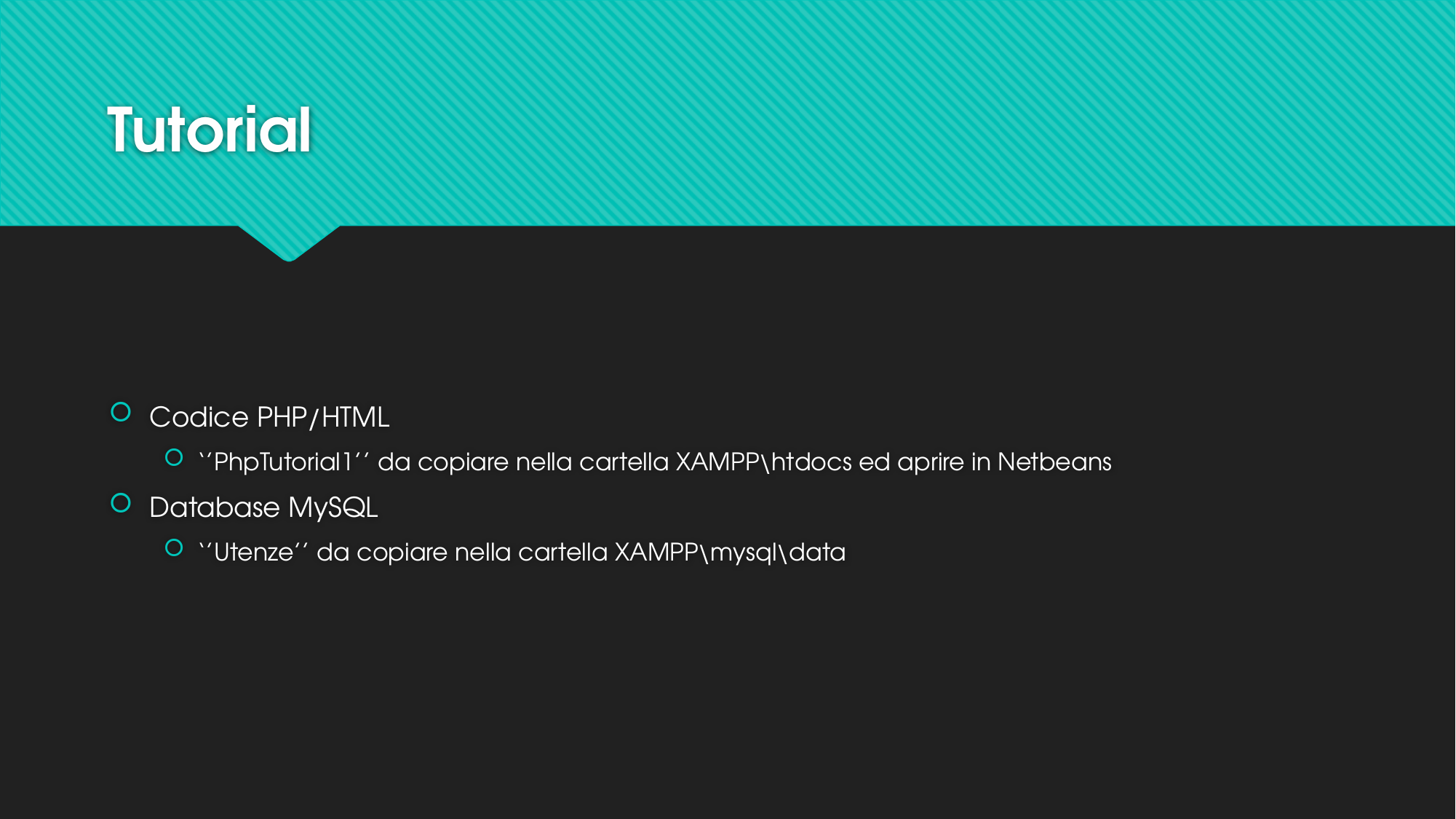

# Tutorial
Codice PHP/HTML
‘’PhpTutorial1’’ da copiare nella cartella XAMPP\htdocs ed aprire in Netbeans
Database MySQL
‘’Utenze’’ da copiare nella cartella XAMPP\mysql\data